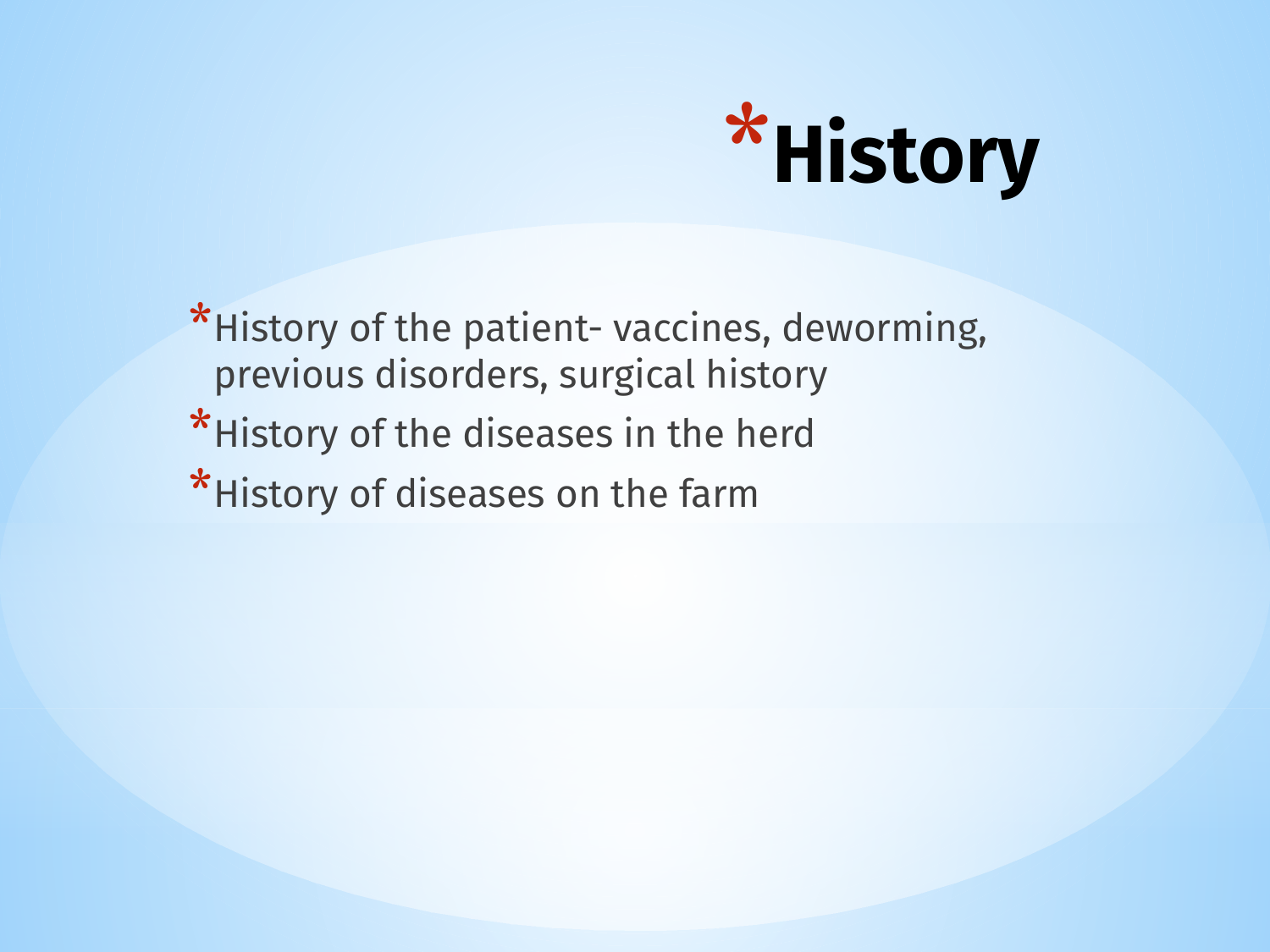

# History
History of the patient- vaccines, deworming, previous disorders, surgical history
History of the diseases in the herd
History of diseases on the farm